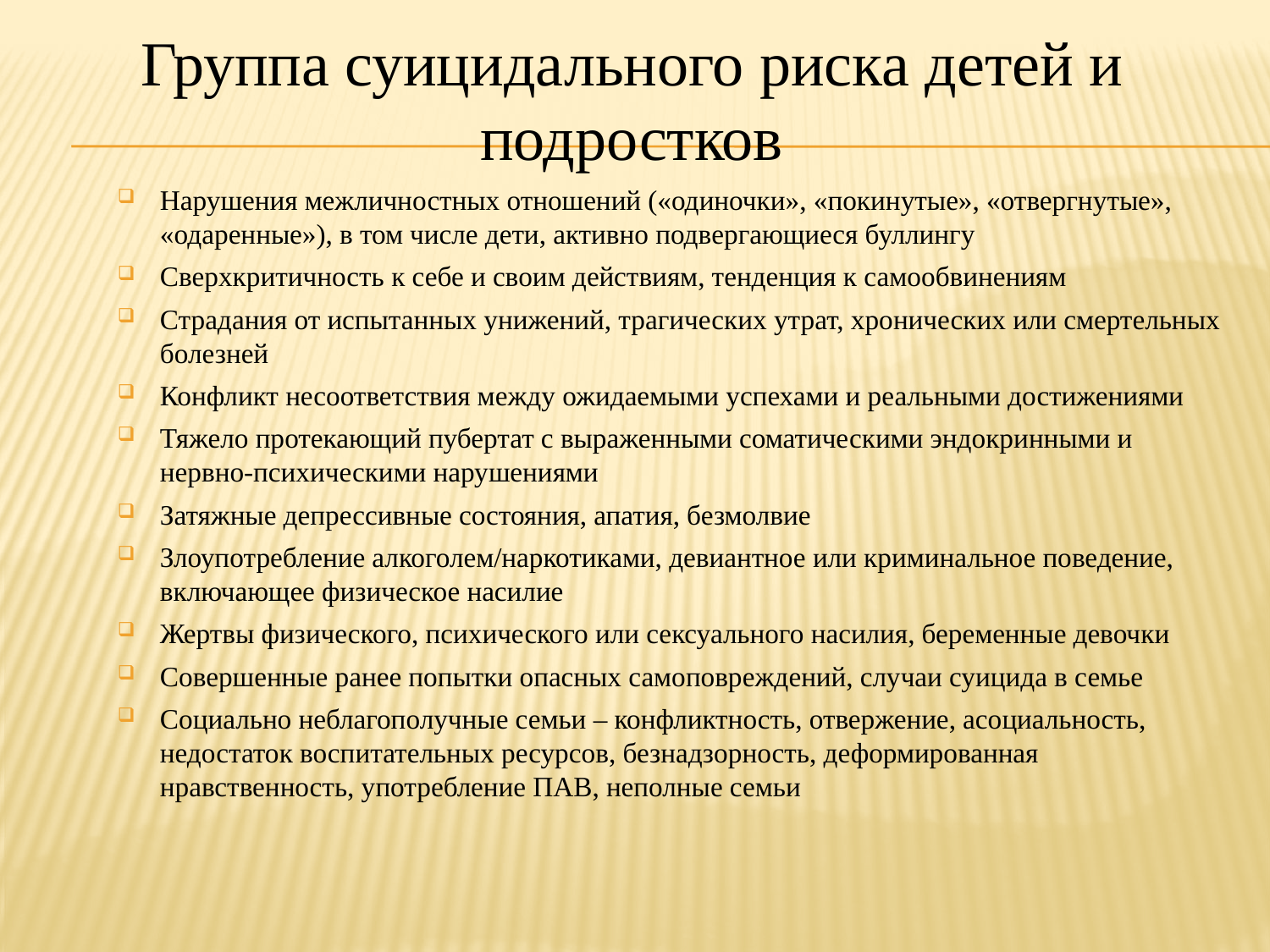

# Группа суицидального риска детей и подростков
Нарушения межличностных отношений («одиночки», «покинутые», «отвергнутые», «одаренные»), в том числе дети, активно подвергающиеся буллингу
Сверхкритичность к себе и своим действиям, тенденция к самообвинениям
Страдания от испытанных унижений, трагических утрат, хронических или смертельных болезней
Конфликт несоответствия между ожидаемыми успехами и реальными достижениями
Тяжело протекающий пубертат с выраженными соматическими эндокринными и нервно-психическими нарушениями
Затяжные депрессивные состояния, апатия, безмолвие
Злоупотребление алкоголем/наркотиками, девиантное или криминальное поведение, включающее физическое насилие
Жертвы физического, психического или сексуального насилия, беременные девочки
Совершенные ранее попытки опасных самоповреждений, случаи суицида в семье
Социально неблагополучные семьи – конфликтность, отвержение, асоциальность, недостаток воспитательных ресурсов, безнадзорность, деформированная нравственность, употребление ПАВ, неполные семьи